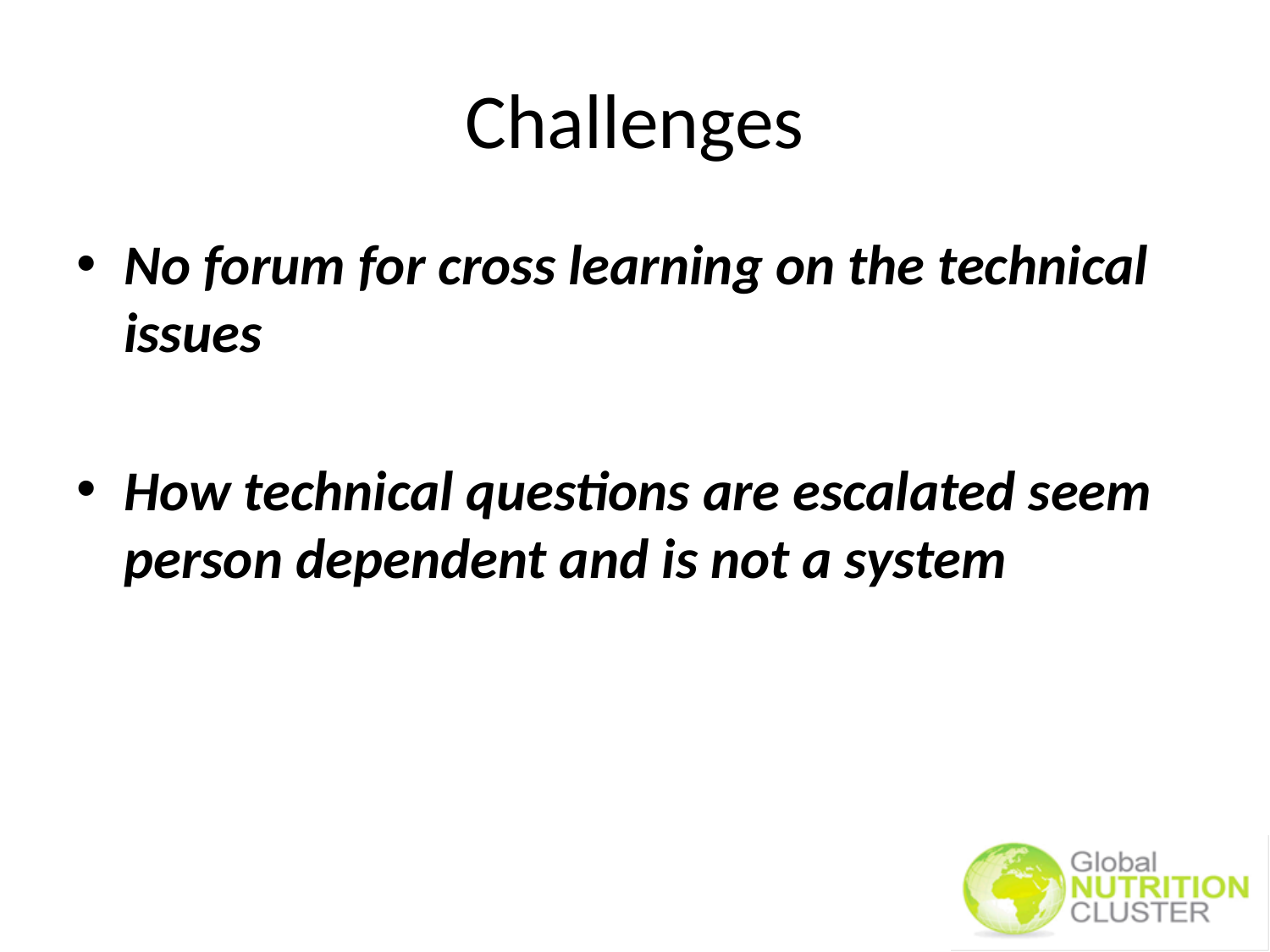

# Challenges
No forum for cross learning on the technical issues

How technical questions are escalated seem person dependent and is not a system